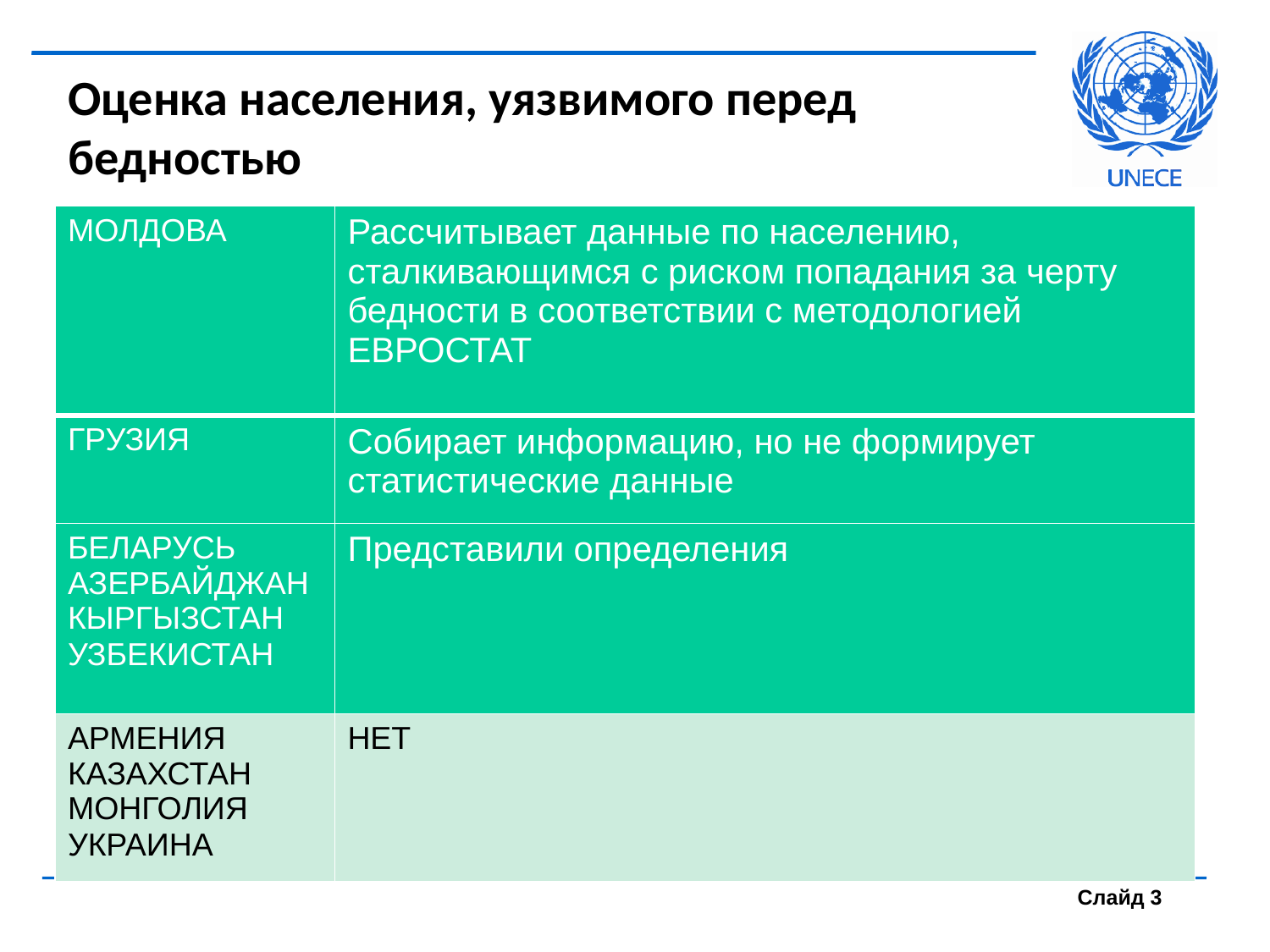

# Оценка населения, уязвимого перед бедностью
| МОЛДОВА | Рассчитывает данные по населению, сталкивающимся с риском попадания за черту бедности в соответствии с методологией ЕВРОСТАТ |
| --- | --- |
| ГРУЗИЯ | Собирает информацию, но не формирует статистические данные |
| БЕЛАРУСЬ АЗЕРБАЙДЖАН КЫРГЫЗСТАН УЗБЕКИСТАН | Представили определения |
| АРМЕНИЯ КАЗАХСТАН МОНГОЛИЯ УКРАИНА | НЕТ |